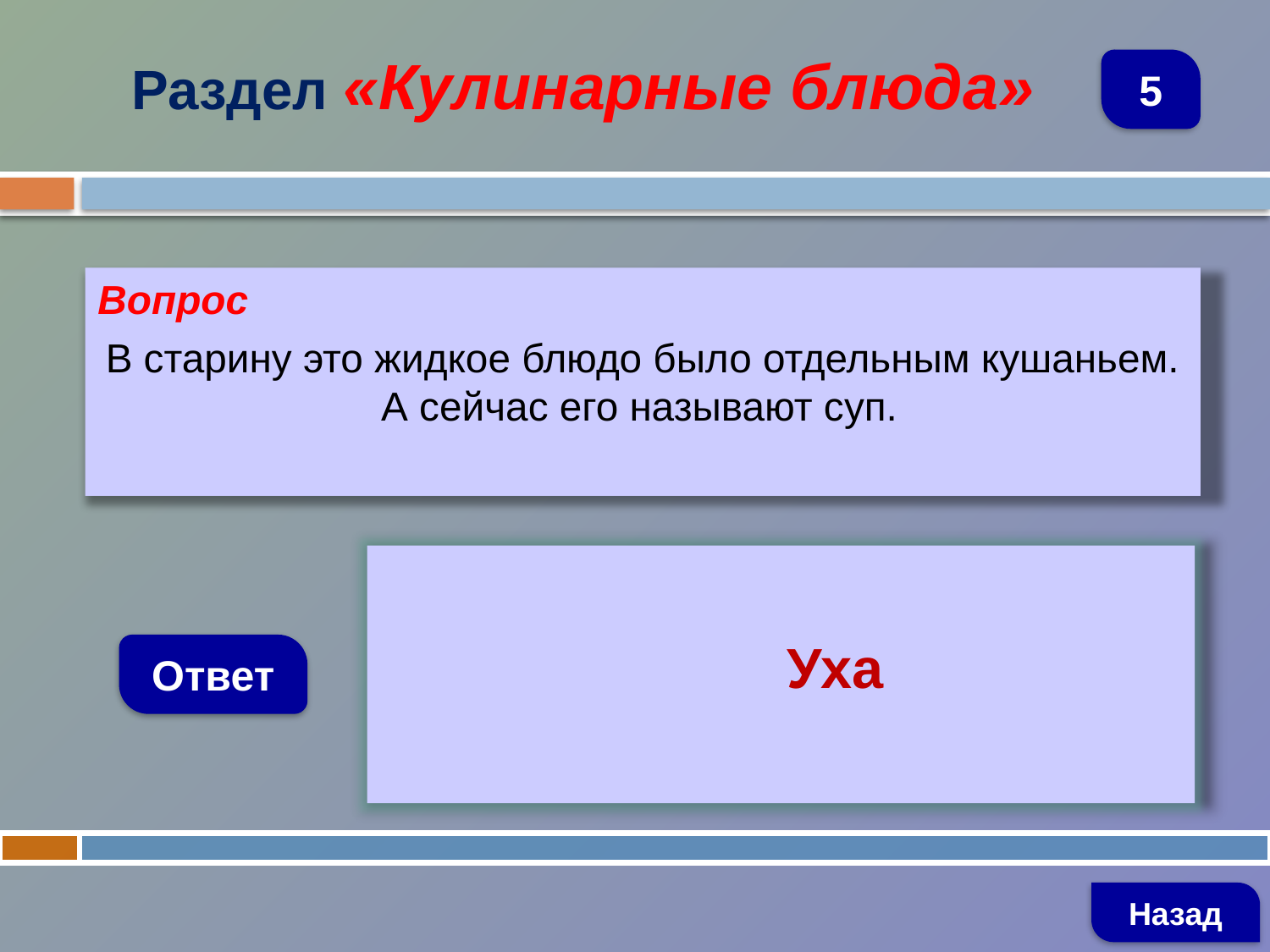

Раздел «Кулинарные блюда»
5
Вопрос
В старину это жидкое блюдо было отдельным кушаньем. А сейчас его называют суп.

                          Уха
Ответ

Назад